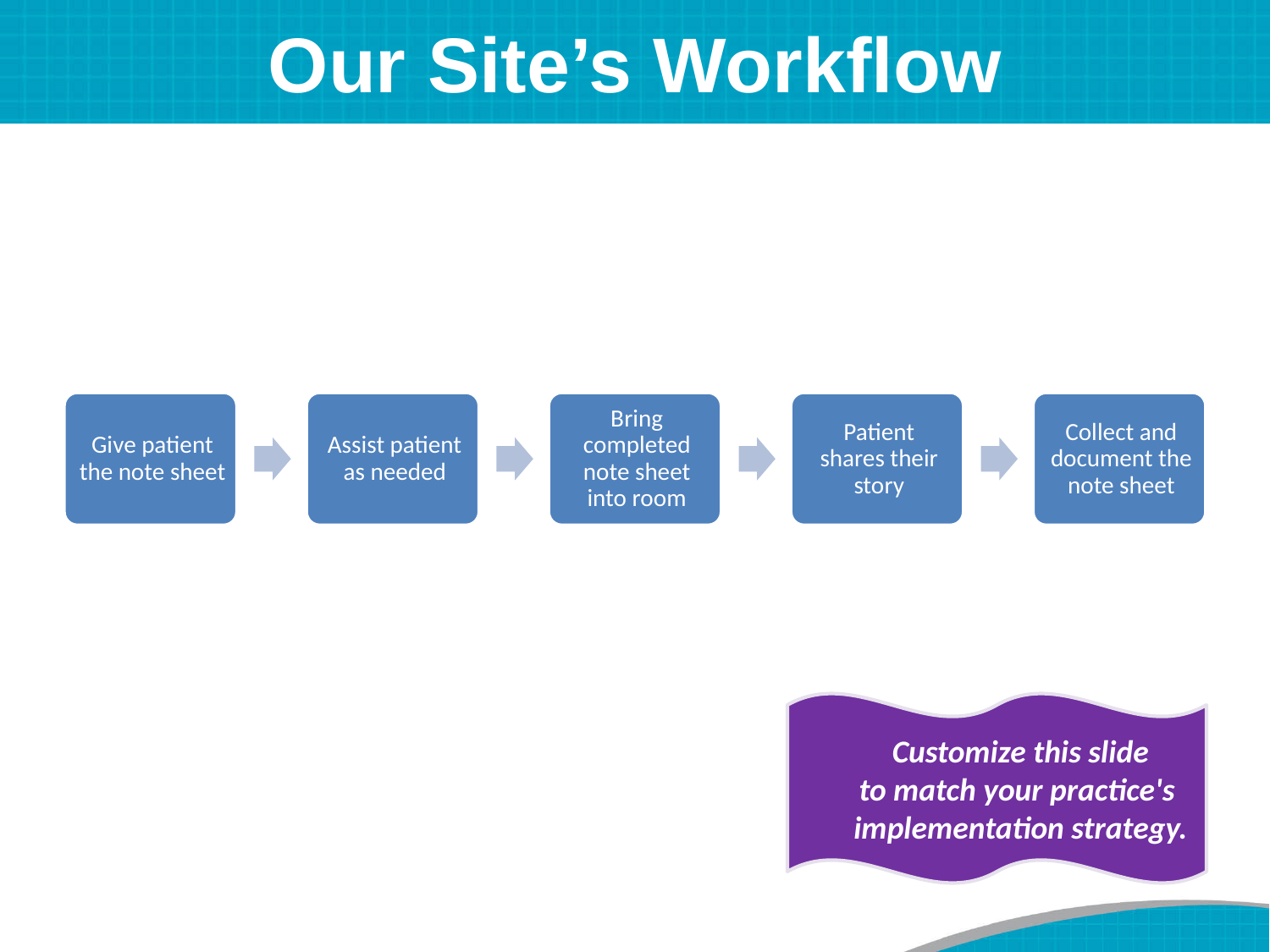

# Our Site’s Workflow
Give patient the note sheet

Assist patient as needed

Bring completed note sheet into room

Patient shares their story

Collect and document the note sheet
Customize this slide to match your practice's 
implementation strategy.